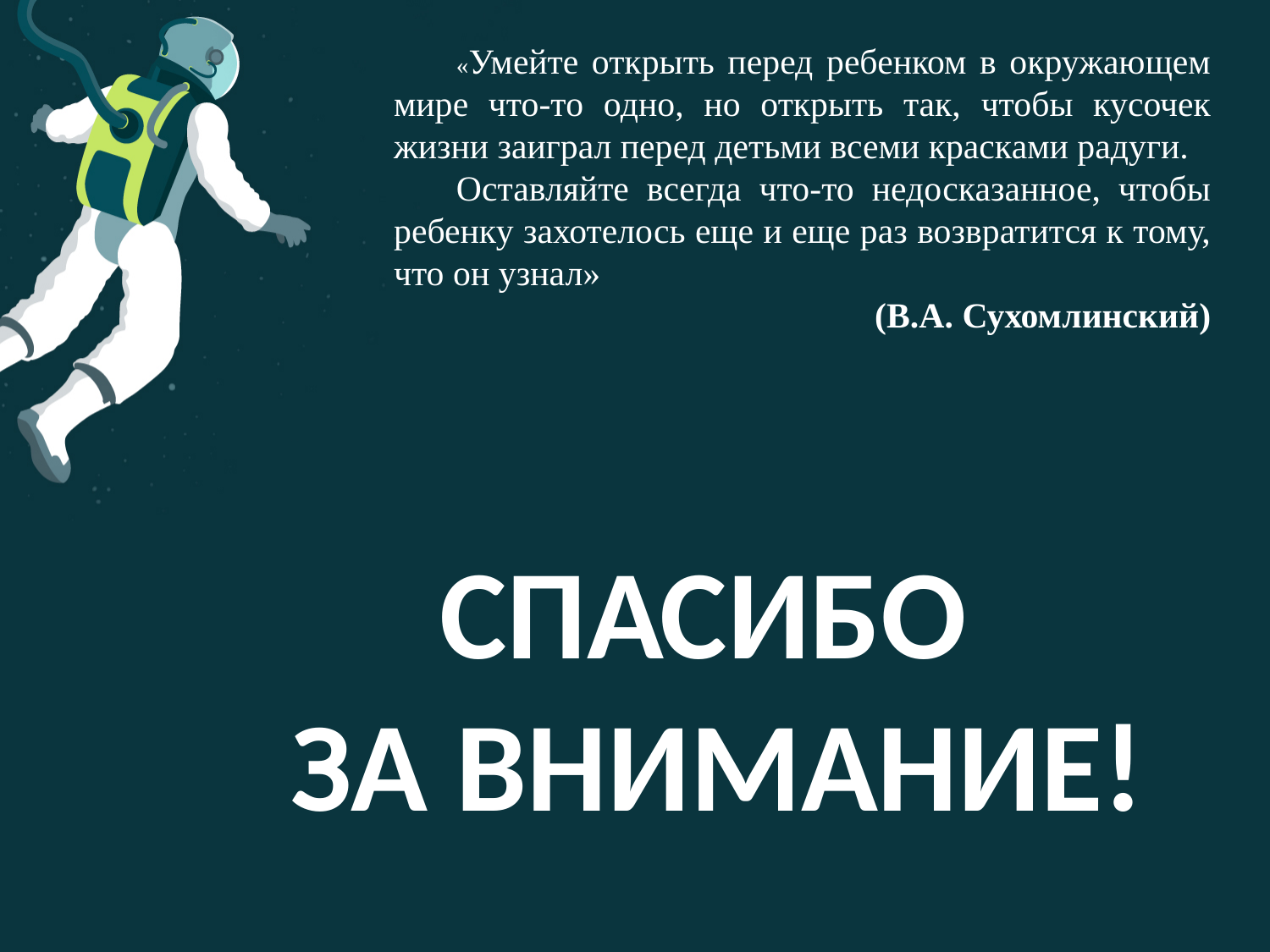

«Умейте открыть перед ребенком в окружающем мире что-то одно, но открыть так, чтобы кусочек жизни заиграл перед детьми всеми красками радуги.
Оставляйте всегда что-то недосказанное, чтобы ребенку захотелось еще и еще раз возвратится к тому, что он узнал»
(В.А. Сухомлинский)
СПАСИБО
ЗА ВНИМАНИЕ!